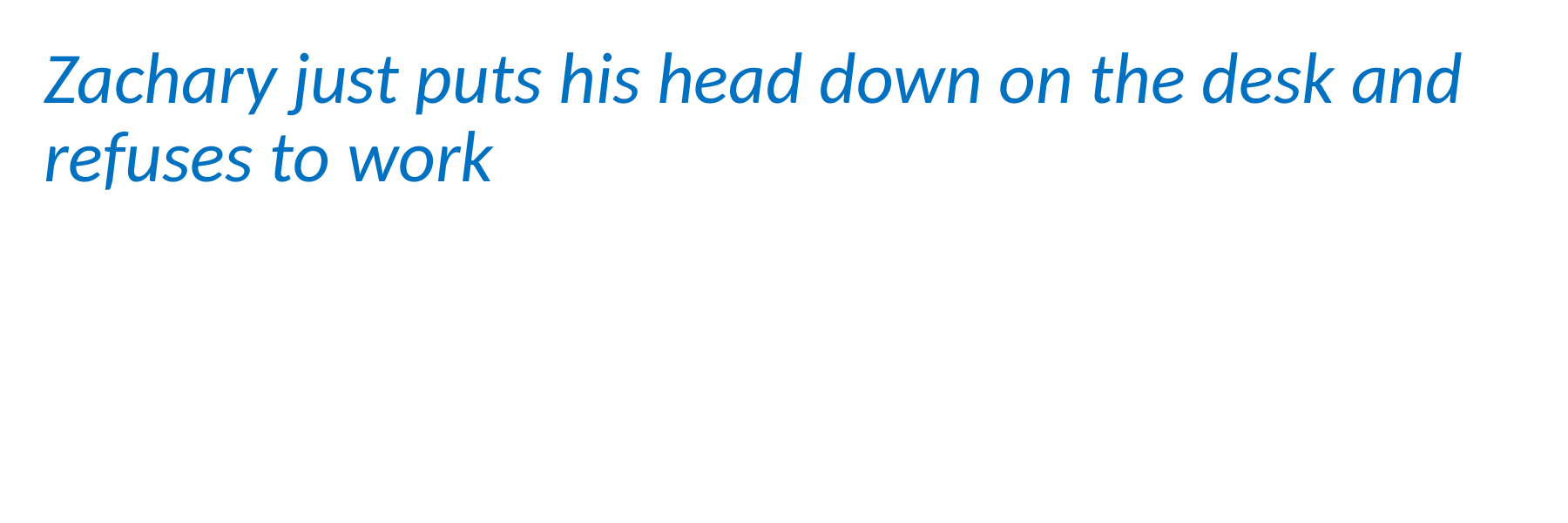

Zachary just puts his head down on the desk and refuses to work